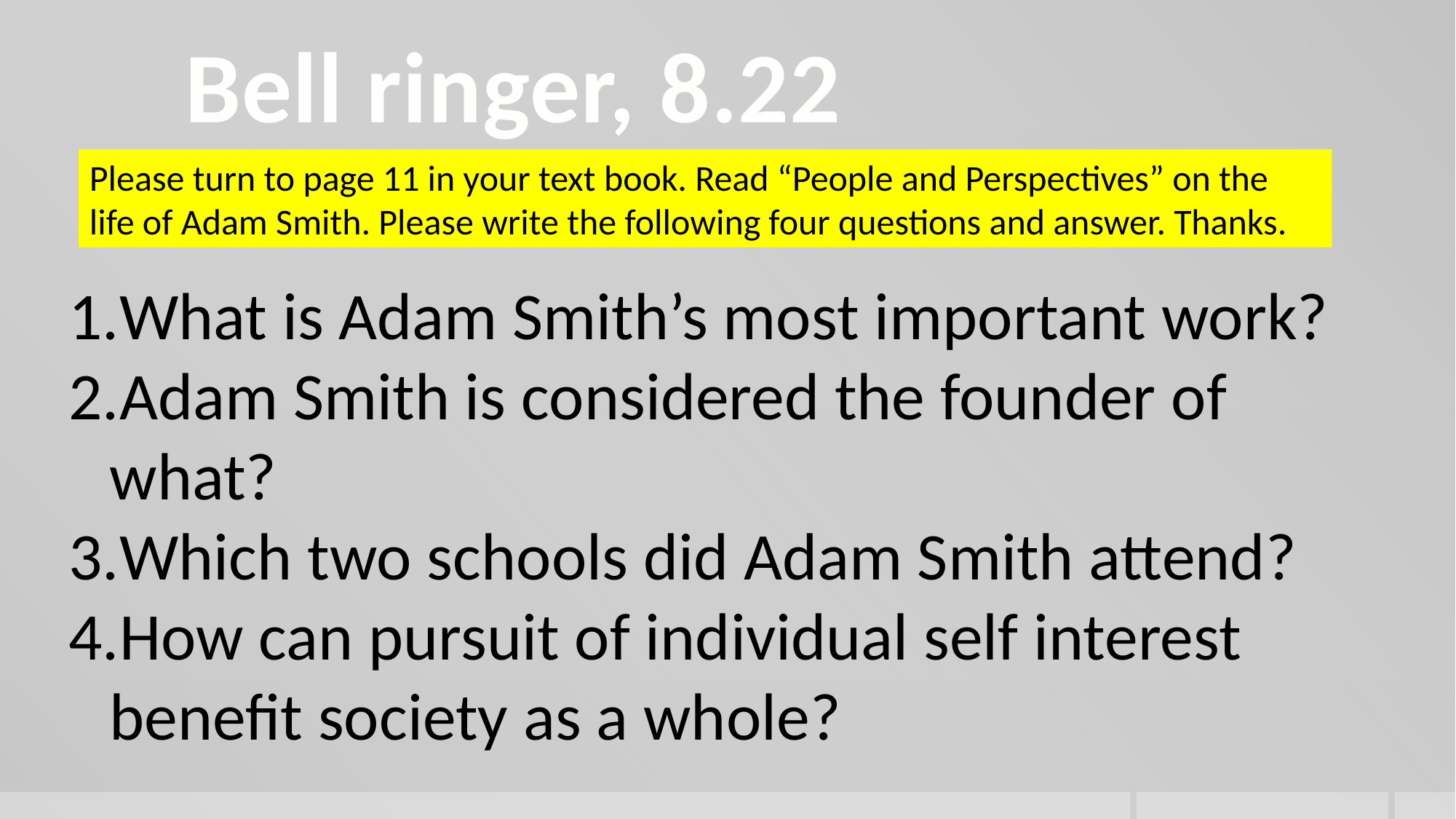

Bell ringer, 8.22
Please turn to page 11 in your text book. Read “People and Perspectives” on the life of Adam Smith. Please write the following four questions and answer. Thanks.
What is Adam Smith’s most important work?
Adam Smith is considered the founder of what?
Which two schools did Adam Smith attend?
How can pursuit of individual self interest benefit society as a whole?